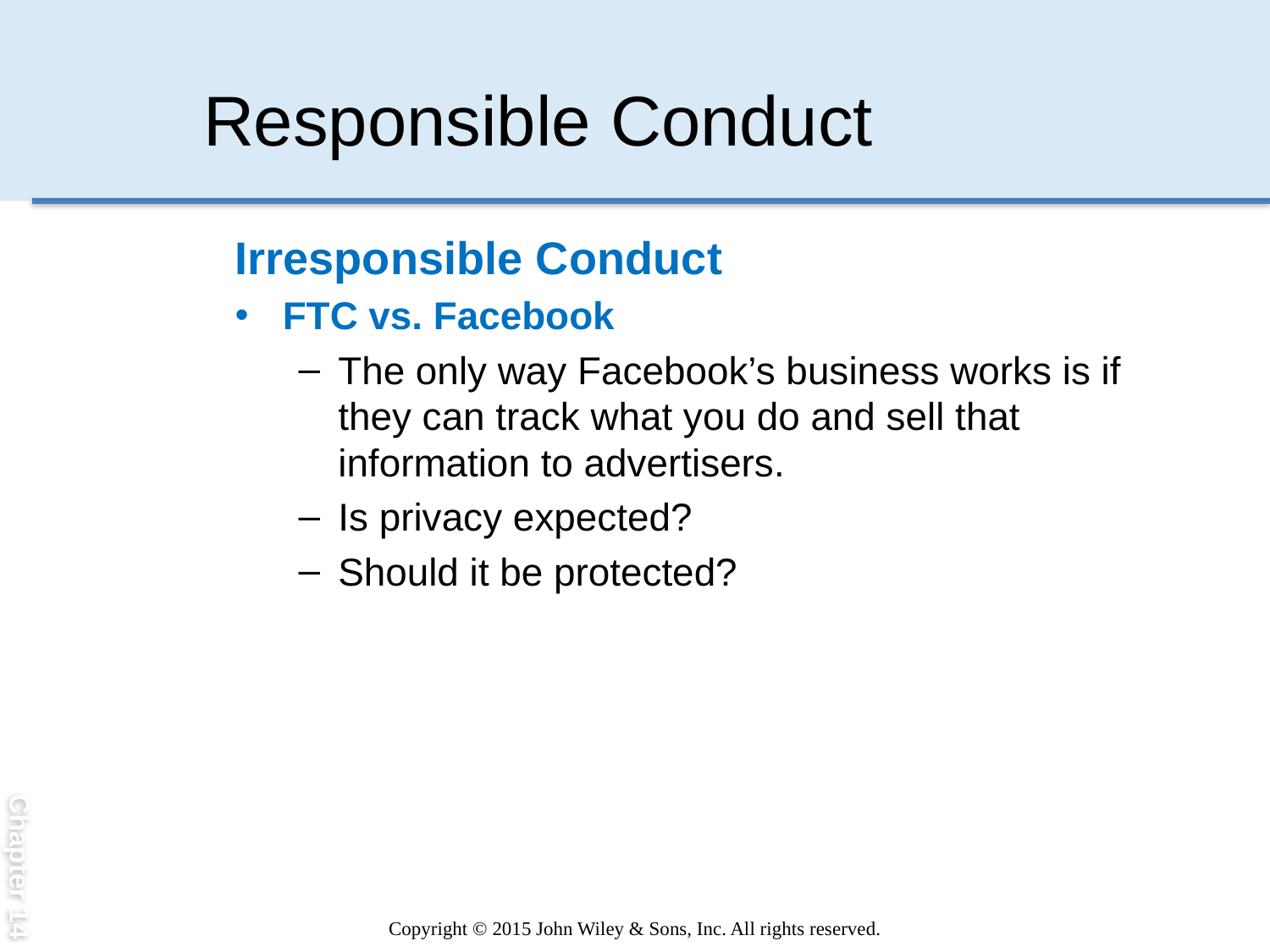

Chapter 14
# Responsible Conduct
Irresponsible Conduct
FTC vs. Facebook
The only way Facebook’s business works is if they can track what you do and sell that information to advertisers.
Is privacy expected?
Should it be protected?